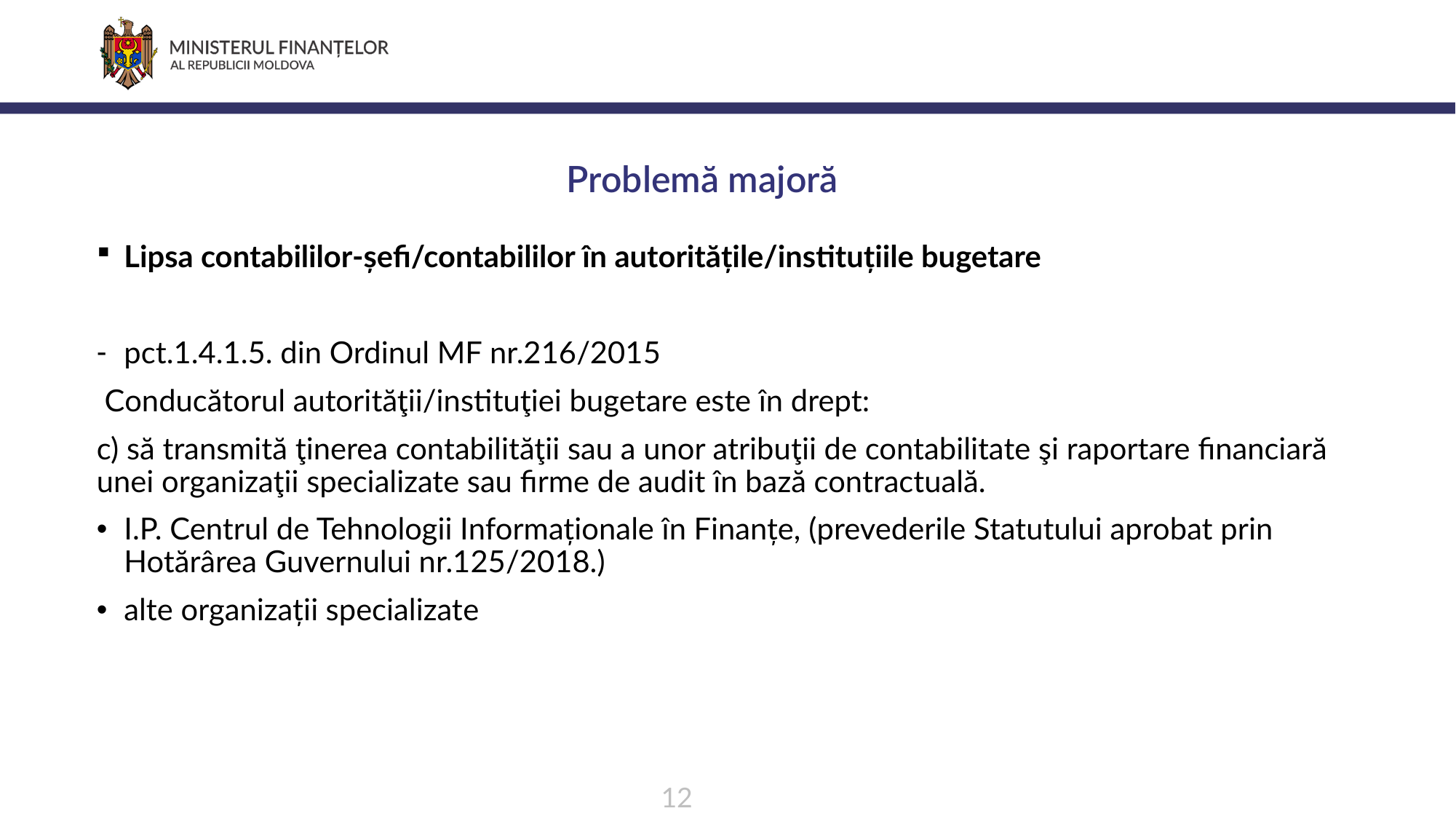

Problemă majoră
Lipsa contabililor-șefi/contabililor în autoritățile/instituțiile bugetare

pct.1.4.1.5. din Ordinul MF nr.216/2015
 Conducătorul autorităţii/instituţiei bugetare este în drept:
c) să transmită ţinerea contabilităţii sau a unor atribuţii de contabilitate şi raportare financiară unei organizaţii specializate sau firme de audit în bază contractuală.
I.P. Centrul de Tehnologii Informaționale în Finanțe, (prevederile Statutului aprobat prin Hotărârea Guvernului nr.125/2018.)
alte organizații specializate
12